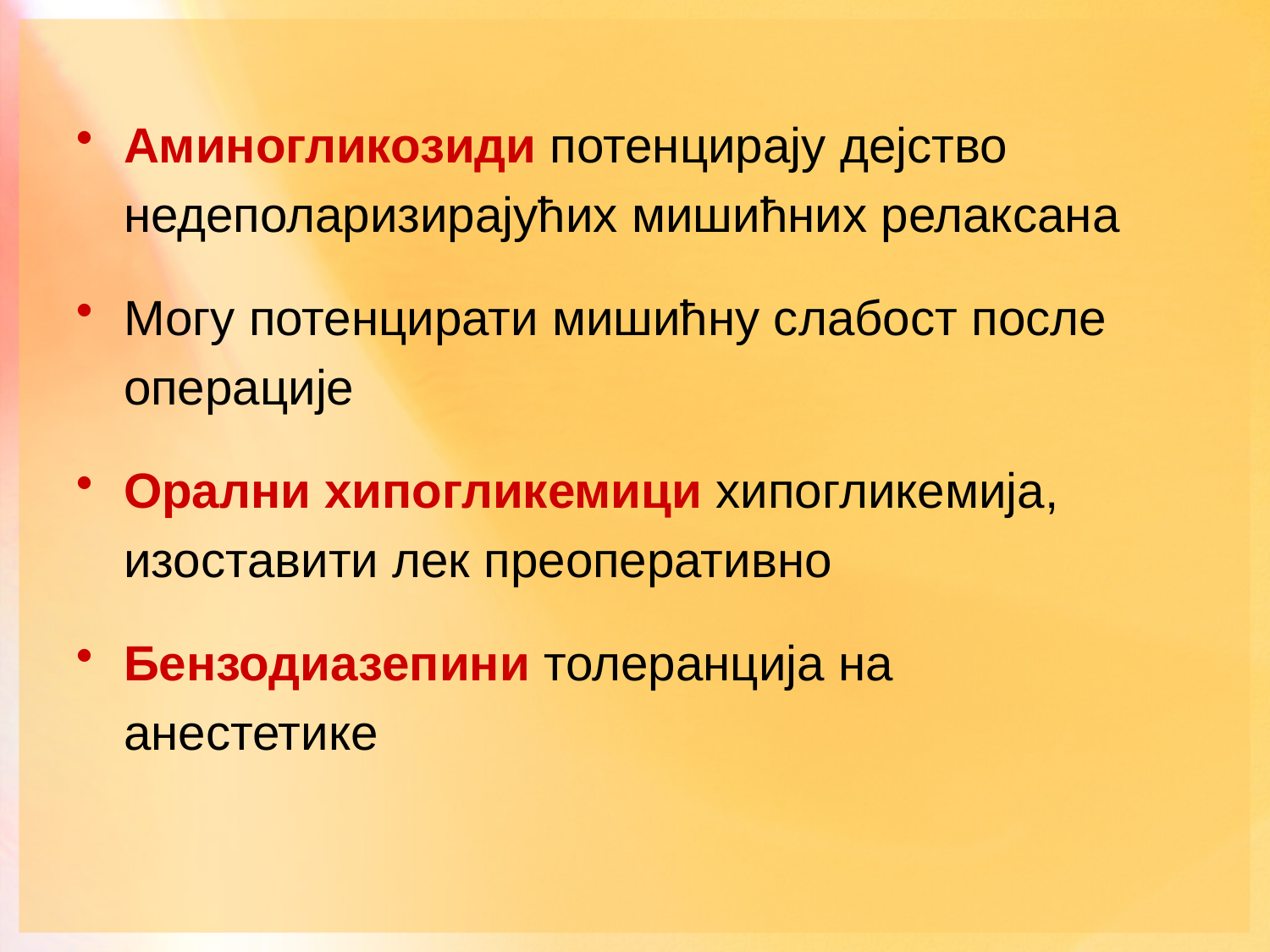

# Аминогликозиди потенцирају дејство
	недеполаризирајућих мишићних релаксана

Могу потенцирати мишићну слабост после
	операције

Орални хипогликемици хипогликемија,
	изоставити лек преоперативно

Бензодиазепини толеранција на
	анестетике